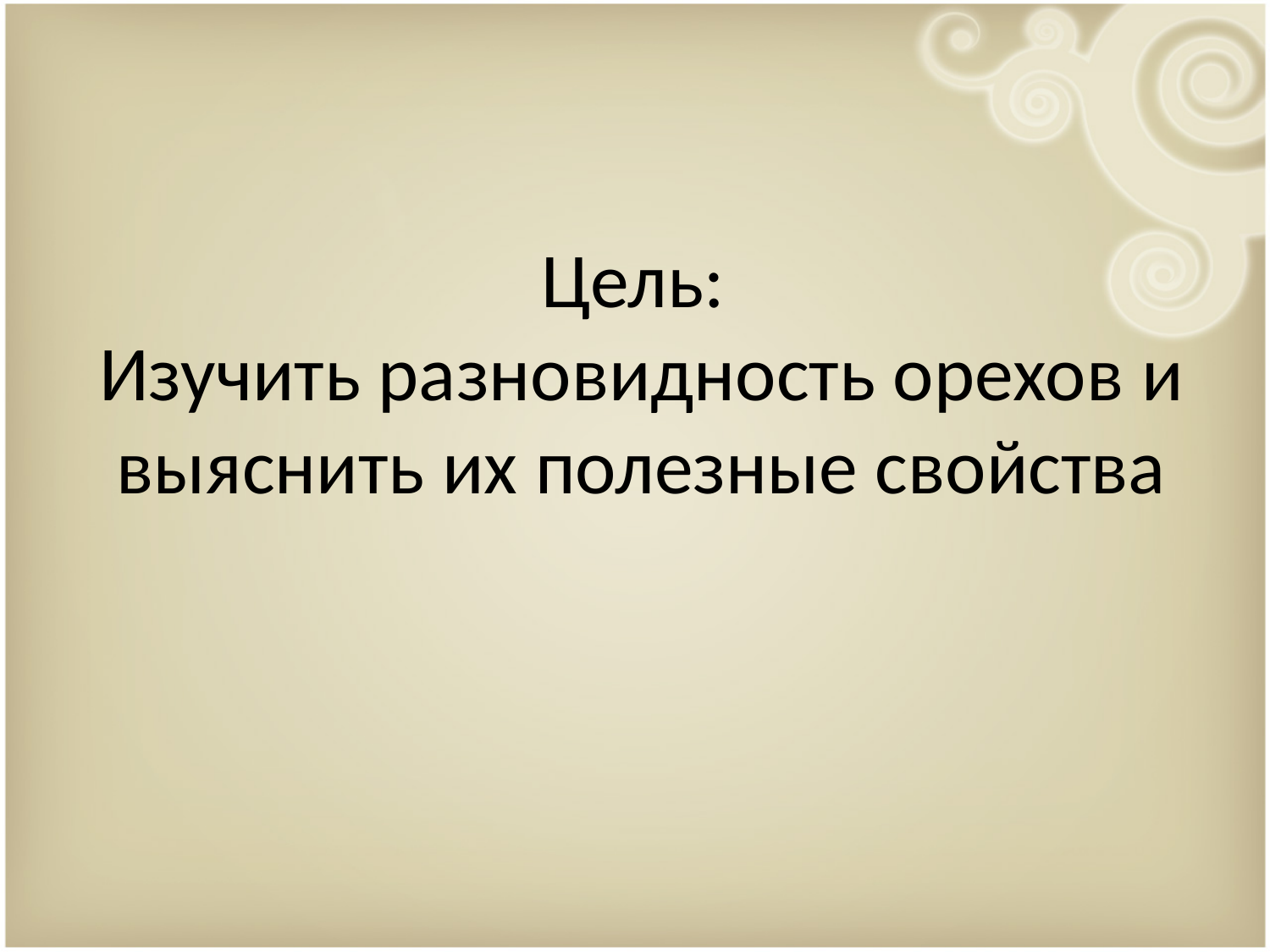

# Цель: Изучить разновидность орехов и выяснить их полезные свойства